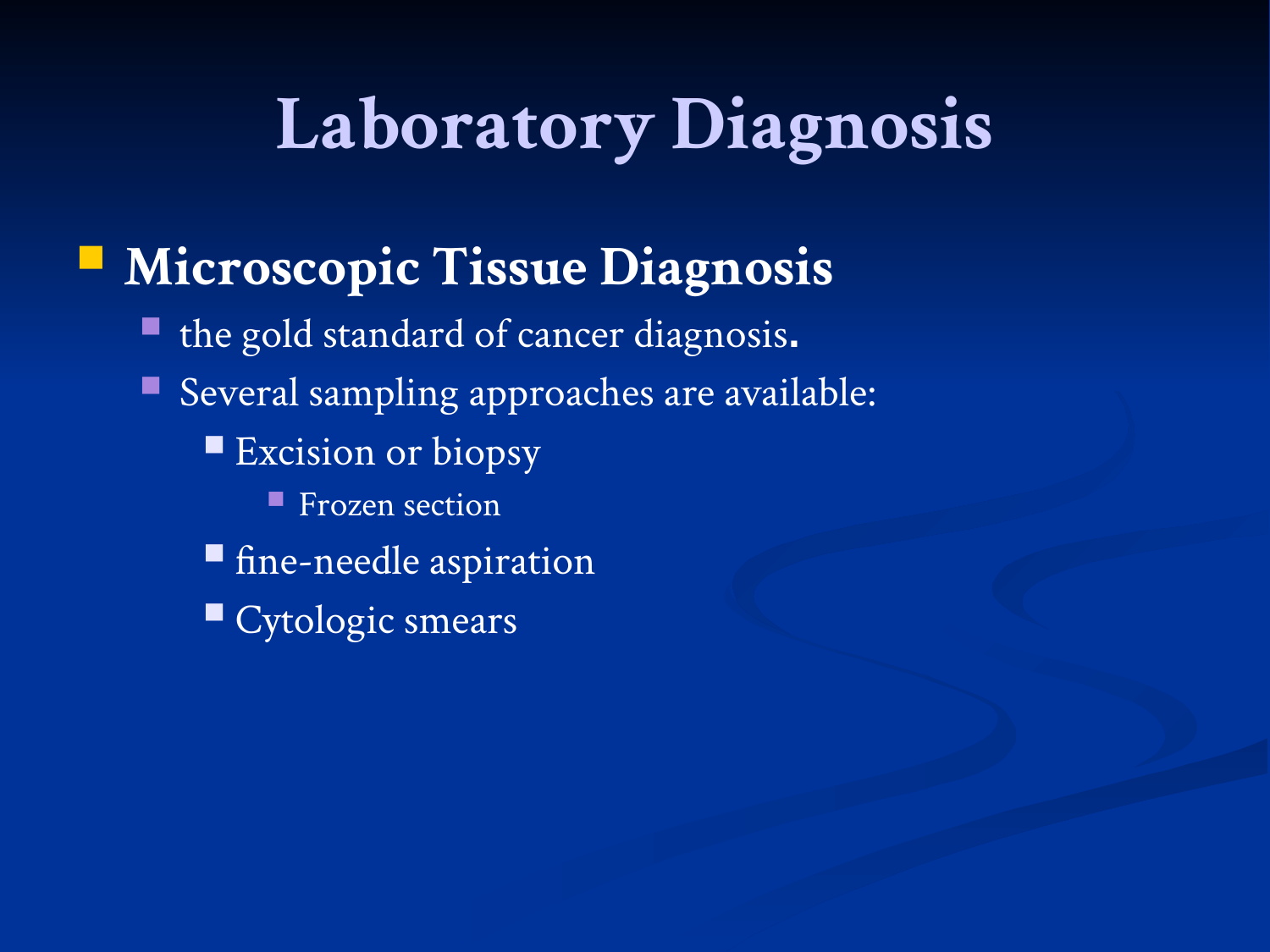

# Laboratory Diagnosis
Microscopic Tissue Diagnosis
the gold standard of cancer diagnosis.
Several sampling approaches are available:
Excision or biopsy
Frozen section
fine-needle aspiration
Cytologic smears